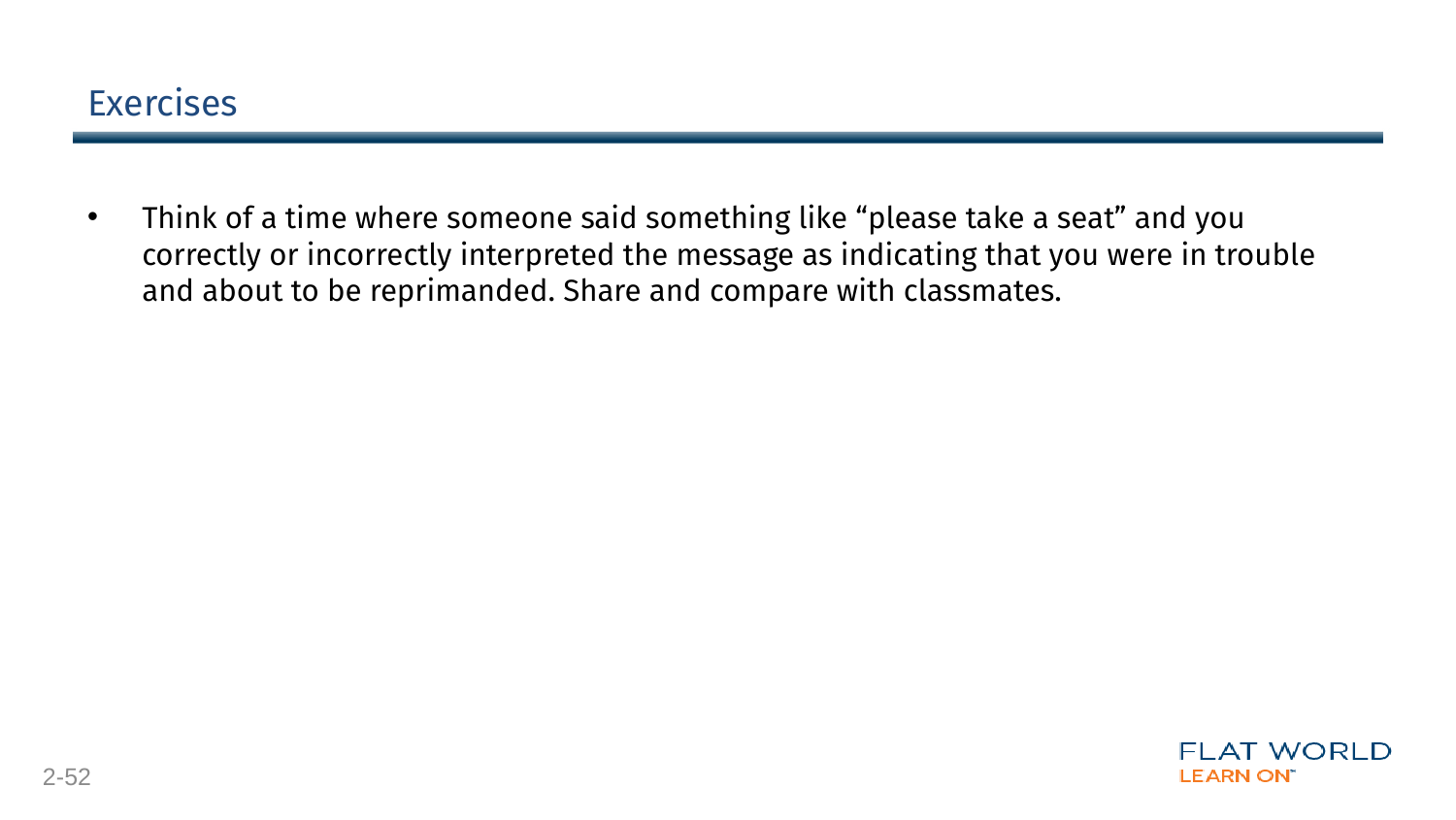

# Exercises
Think of a time where someone said something like “please take a seat” and you correctly or incorrectly interpreted the message as indicating that you were in trouble and about to be reprimanded. Share and compare with classmates.

2-52